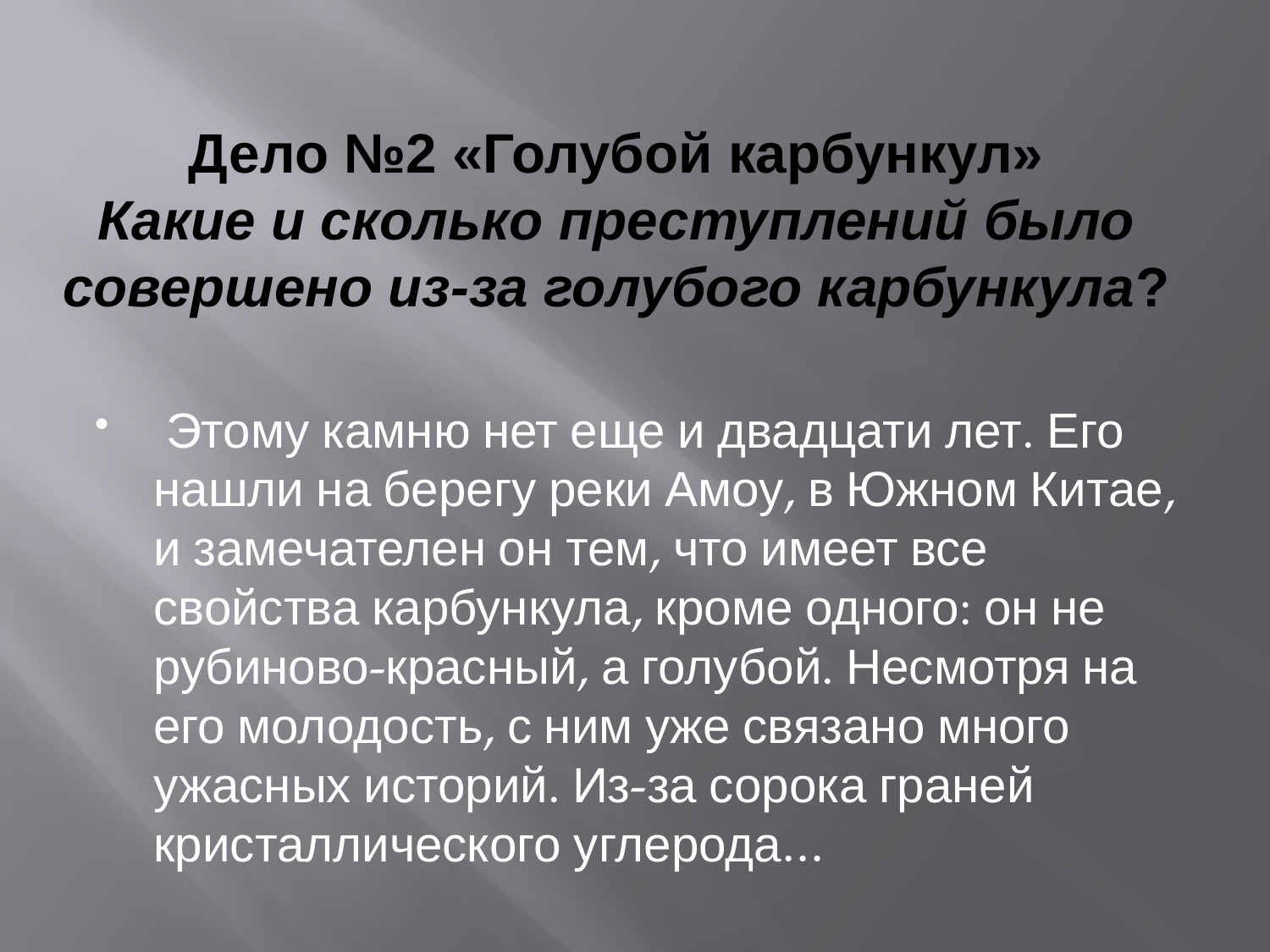

# Дело №2 «Голубой карбункул» Какие и сколько преступлений было совершено из-за голубого карбункула?
 Этому камню нет еще и двадцати лет. Его нашли на берегу реки Амоу, в Южном Китае, и замечателен он тем, что имеет все свойства карбункула, кроме одного: он не рубиново-красный, а голубой. Несмотря на его молодость, с ним уже связано много ужасных историй. Из-за сорока граней кристаллического углерода…